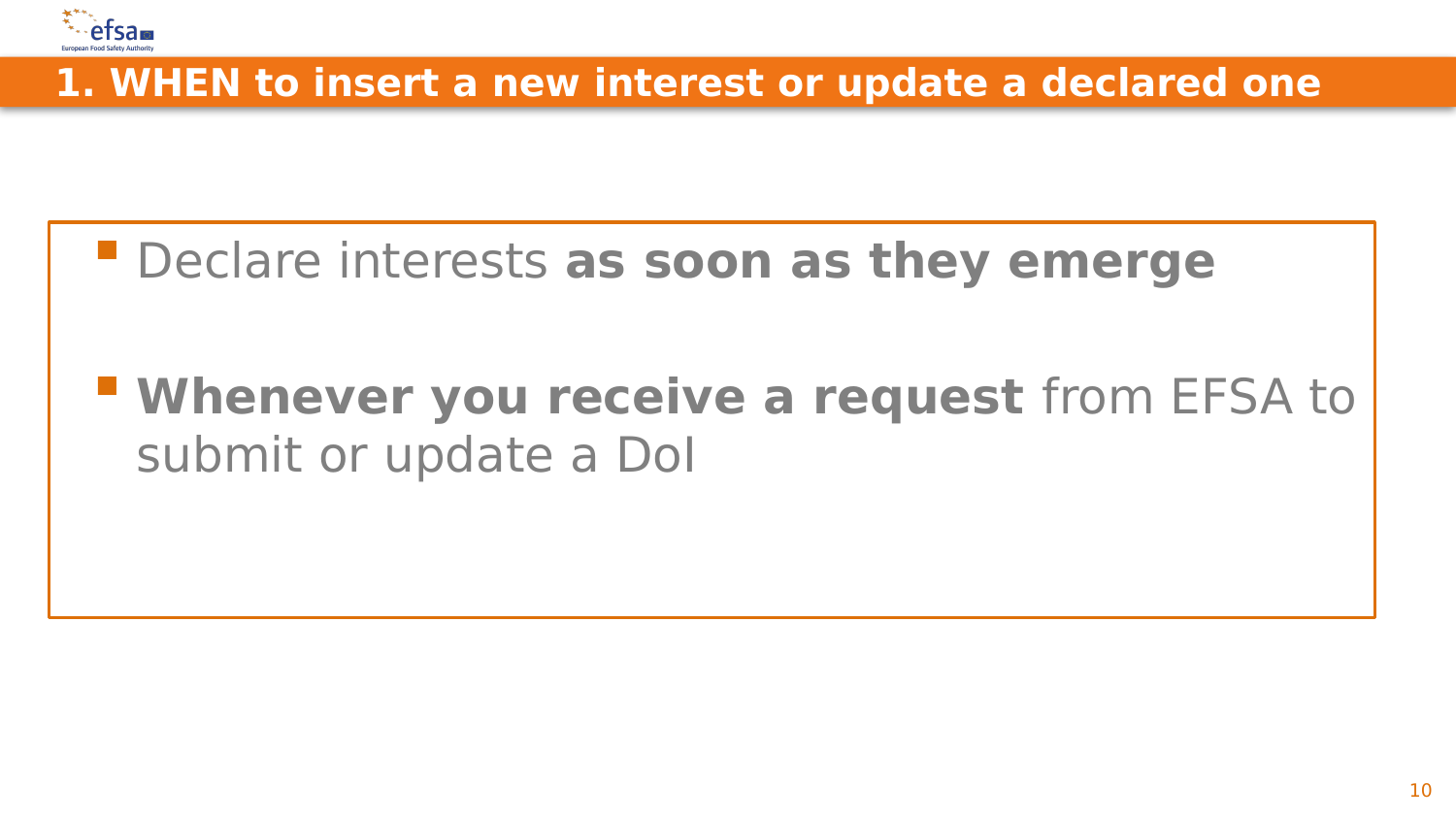

# 1. WHEN to insert a new interest or update a declared one
Declare interests as soon as they emerge

Whenever you receive a request from EFSA to submit or update a DoI